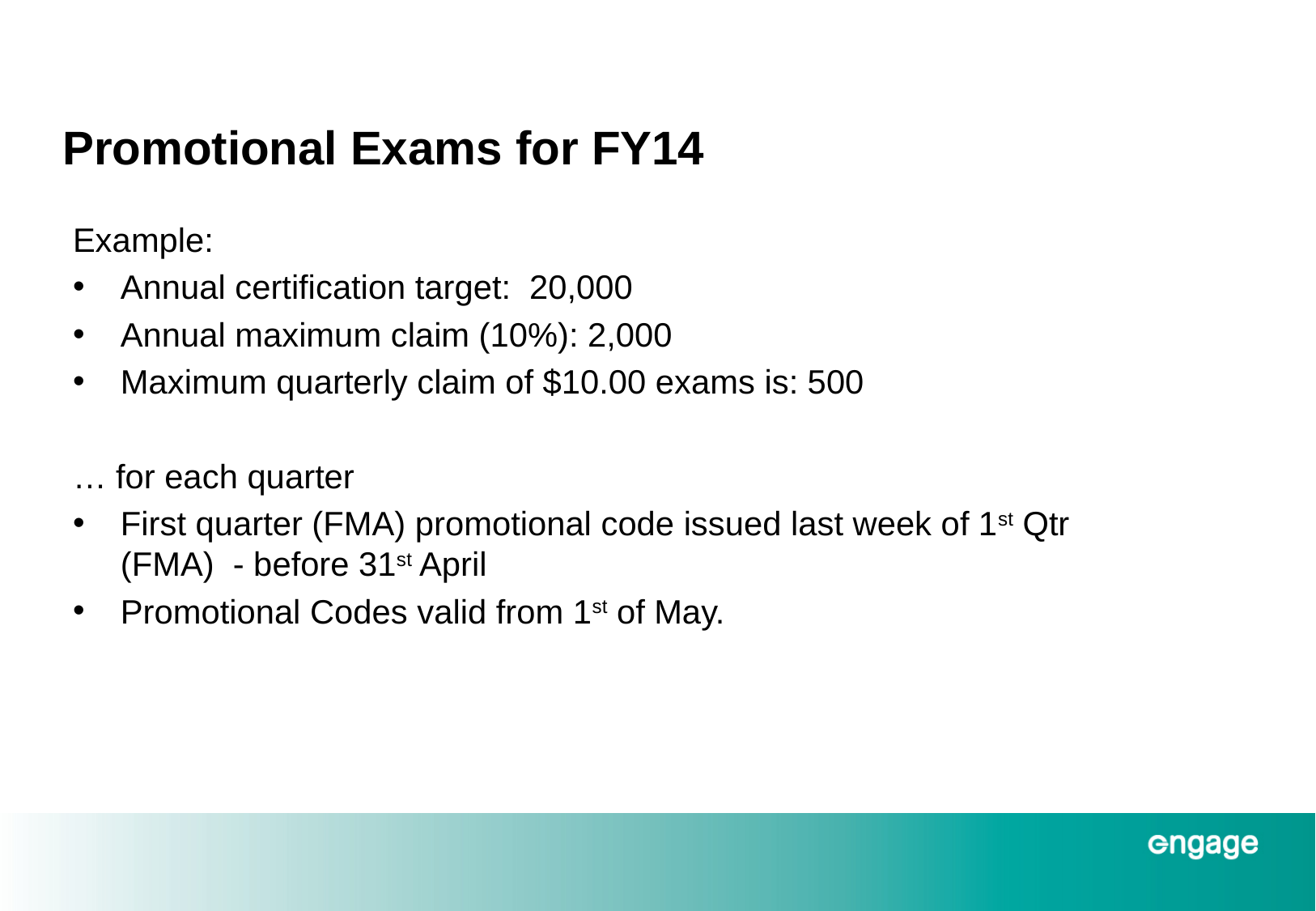

# Promotional Exams for FY14
Example:
Annual certification target:  20,000
Annual maximum claim (10%): 2,000
Maximum quarterly claim of $10.00 exams is: 500

… for each quarter
First quarter (FMA) promotional code issued last week of 1st Qtr (FMA)  - before 31st April
Promotional Codes valid from 1st of May.